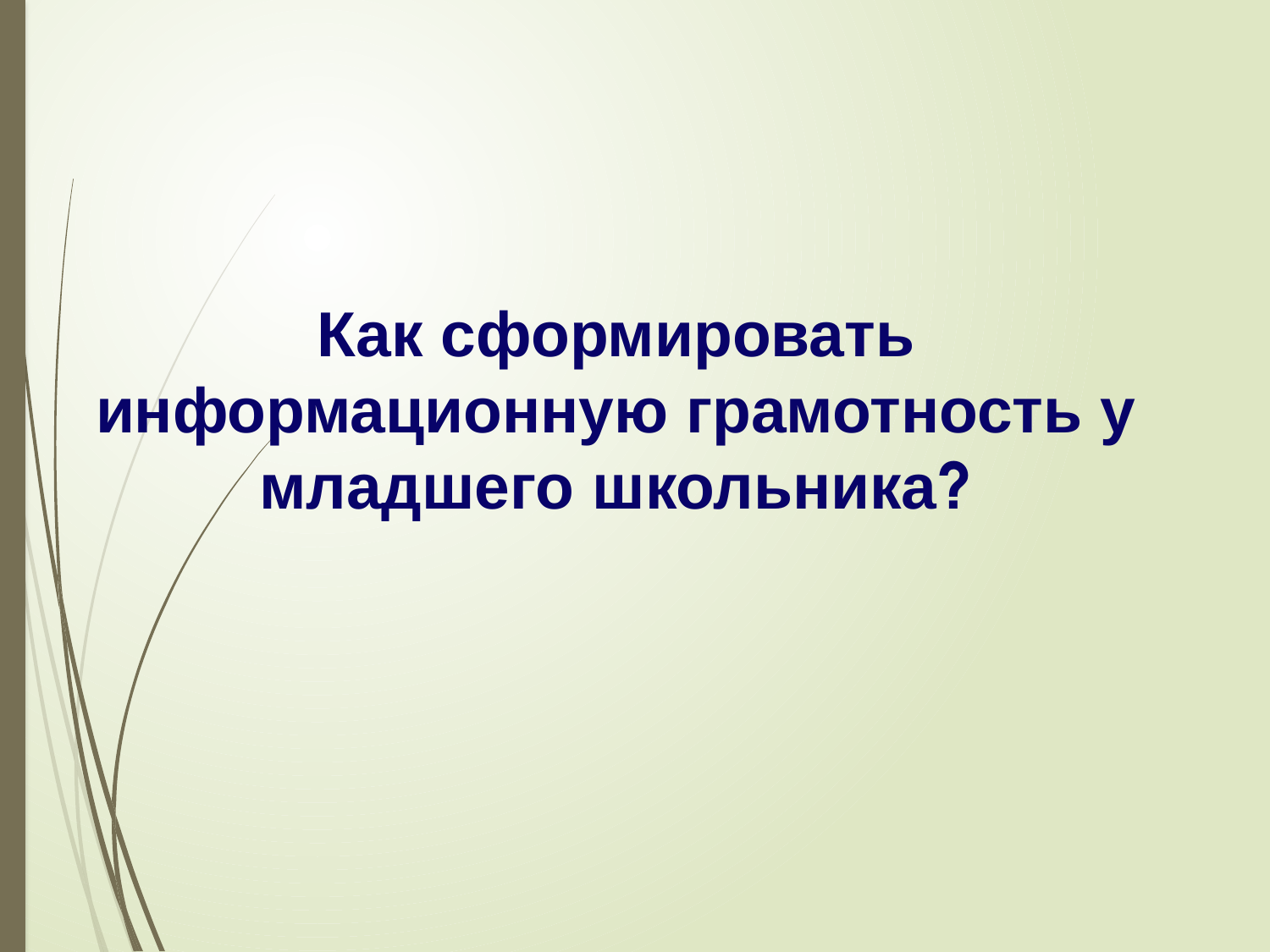

#
Как сформировать информационную грамотность у младшего школьника?